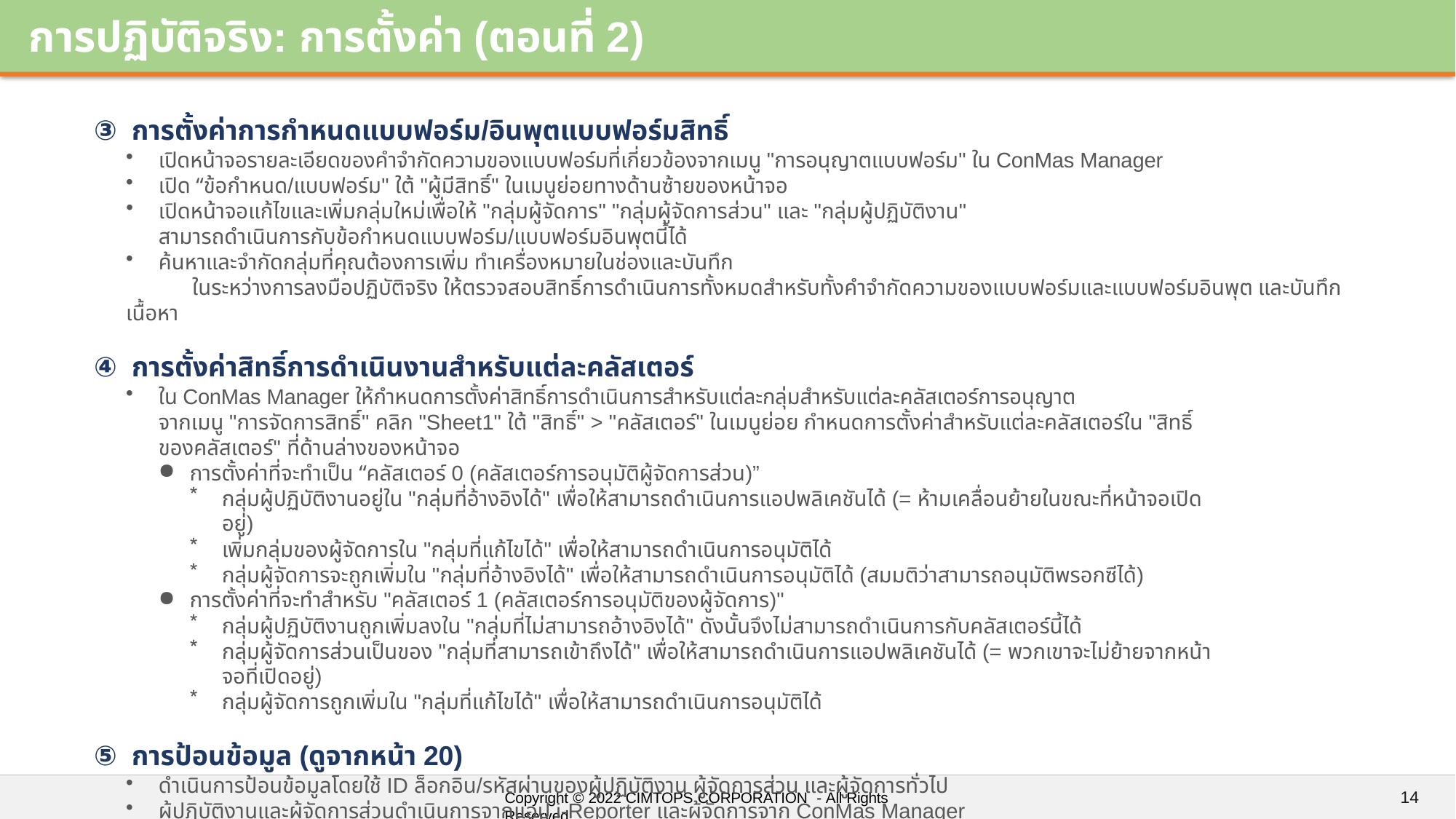

# การปฏิบัติจริง: การตั้งค่า (ตอนที่ 2)
③   การตั้งค่าการกำหนดแบบฟอร์ม/อินพุตแบบฟอร์มสิทธิ์
เปิดหน้าจอรายละเอียดของคำจำกัดความของแบบฟอร์มที่เกี่ยวข้องจากเมนู "การอนุญาตแบบฟอร์ม" ใน ConMas Manager
เปิด “ข้อกำหนด/แบบฟอร์ม" ใต้ "ผู้มีสิทธิ์" ในเมนูย่อยทางด้านซ้ายของหน้าจอ
เปิดหน้าจอแก้ไขและเพิ่มกลุ่มใหม่เพื่อให้ "กลุ่มผู้จัดการ" "กลุ่มผู้จัดการส่วน" และ "กลุ่มผู้ปฏิบัติงาน" สามารถดำเนินการกับข้อกำหนดแบบฟอร์ม/แบบฟอร์มอินพุตนี้ได้
ค้นหาและจำกัดกลุ่มที่คุณต้องการเพิ่ม ทำเครื่องหมายในช่องและบันทึก
	ในระหว่างการลงมือปฏิบัติจริง ให้ตรวจสอบสิทธิ์การดำเนินการทั้งหมดสำหรับทั้งคำจำกัดความของแบบฟอร์มและแบบฟอร์มอินพุต และบันทึกเนื้อหา
④   การตั้งค่าสิทธิ์การดำเนินงานสำหรับแต่ละคลัสเตอร์
ใน ConMas Manager ให้กำหนดการตั้งค่าสิทธิ์การดำเนินการสำหรับแต่ละกลุ่มสำหรับแต่ละคลัสเตอร์การอนุญาต
จากเมนู "การจัดการสิทธิ์" คลิก "Sheet1" ใต้ "สิทธิ์" > "คลัสเตอร์" ในเมนูย่อย กำหนดการตั้งค่าสำหรับแต่ละคลัสเตอร์ใน "สิทธิ์ของคลัสเตอร์" ที่ด้านล่างของหน้าจอ
การตั้งค่าที่จะทำเป็น “คลัสเตอร์ 0 (คลัสเตอร์การอนุมัติผู้จัดการส่วน)”
กลุ่มผู้ปฏิบัติงานอยู่ใน "กลุ่มที่อ้างอิงได้" เพื่อให้สามารถดำเนินการแอปพลิเคชันได้ (= ห้ามเคลื่อนย้ายในขณะที่หน้าจอเปิดอยู่)
เพิ่มกลุ่มของผู้จัดการใน "กลุ่มที่แก้ไขได้" เพื่อให้สามารถดำเนินการอนุมัติได้
กลุ่มผู้จัดการจะถูกเพิ่มใน "กลุ่มที่อ้างอิงได้" เพื่อให้สามารถดำเนินการอนุมัติได้ (สมมติว่าสามารถอนุมัติพรอกซีได้)
การตั้งค่าที่จะทำสำหรับ "คลัสเตอร์ 1 (คลัสเตอร์การอนุมัติของผู้จัดการ)"
กลุ่มผู้ปฏิบัติงานถูกเพิ่มลงใน "กลุ่มที่ไม่สามารถอ้างอิงได้" ดังนั้นจึงไม่สามารถดำเนินการกับคลัสเตอร์นี้ได้
กลุ่มผู้จัดการส่วนเป็นของ "กลุ่มที่สามารถเข้าถึงได้" เพื่อให้สามารถดำเนินการแอปพลิเคชันได้ (= พวกเขาจะไม่ย้ายจากหน้าจอที่เปิดอยู่)
กลุ่มผู้จัดการถูกเพิ่มใน "กลุ่มที่แก้ไขได้" เพื่อให้สามารถดำเนินการอนุมัติได้
⑤   การป้อนข้อมูล (ดูจากหน้า 20)
ดำเนินการป้อนข้อมูลโดยใช้ ID ล็อกอิน/รหัสผ่านของผู้ปฏิบัติงาน ผู้จัดการส่วน และผู้จัดการทั่วไป
ผู้ปฏิบัติงานและผู้จัดการส่วนดำเนินการจากแอป i-Reporter และผู้จัดการจาก ConMas Manager
14
Copyright © 2022 CIMTOPS CORPORATION - All Rights Reserved.